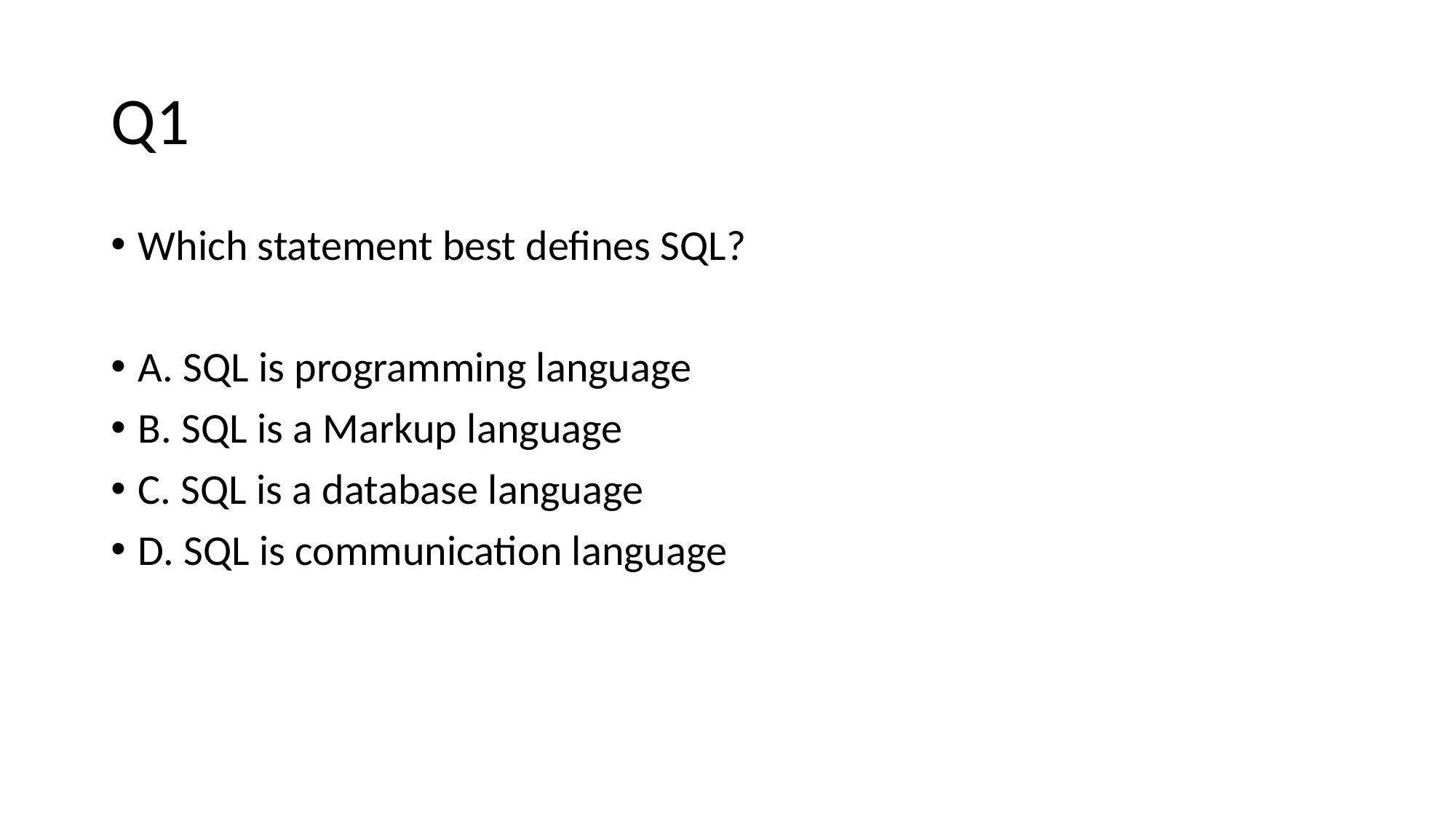

# Q1
Which statement best defines SQL?

A. SQL is programming language
B. SQL is a Markup language
C. SQL is a database language
D. SQL is communication language